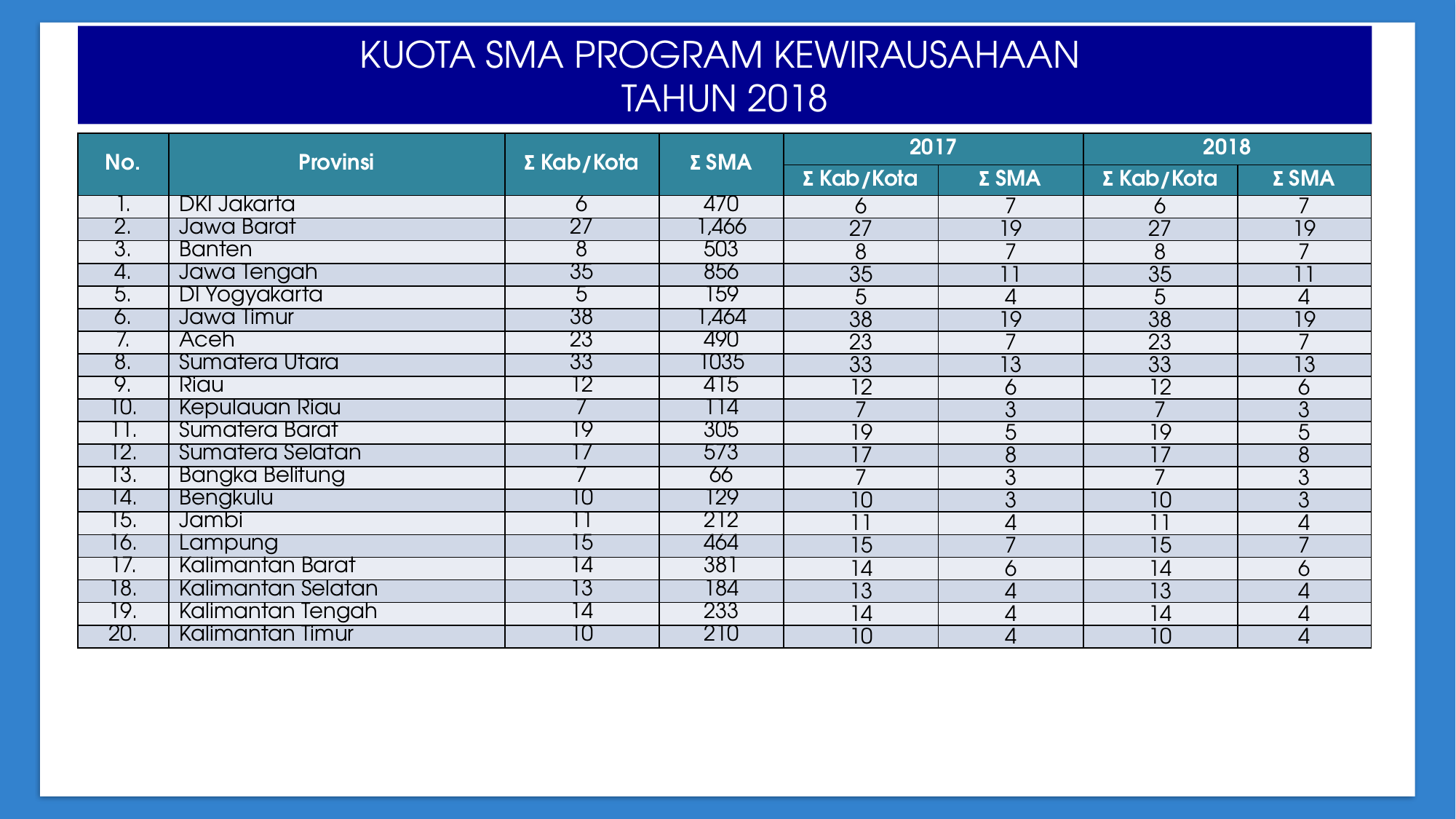

KUOTA SMA PROGRAM KEWIRAUSAHAAN
TAHUN 2018
| No. | Provinsi | Σ Kab/Kota | Σ SMA | 2017 |  | 2018 |  |
| --- | --- | --- | --- | --- | --- | --- | --- |
|  |  |  |  | Σ Kab/Kota | Σ SMA | Σ Kab/Kota | Σ SMA |
| 1. | DKI Jakarta | 6 | 470 | 6 | 7 | 6 | 7 |
| 2. | Jawa Barat | 27 | 1,466 | 27 | 19 | 27 | 19 |
| 3. | Banten | 8 | 503 | 8 | 7 | 8 | 7 |
| 4. | Jawa Tengah | 35 | 856 | 35 | 11 | 35 | 11 |
| 5. | DI Yogyakarta | 5 | 159 | 5 | 4 | 5 | 4 |
| 6. | Jawa Timur | 38 | 1,464 | 38 | 19 | 38 | 19 |
| 7. | Aceh | 23 | 490 | 23 | 7 | 23 | 7 |
| 8. | Sumatera Utara | 33 | 1035 | 33 | 13 | 33 | 13 |
| 9. | Riau | 12 | 415 | 12 | 6 | 12 | 6 |
| 10. | Kepulauan Riau | 7 | 114 | 7 | 3 | 7 | 3 |
| 11. | Sumatera Barat | 19 | 305 | 19 | 5 | 19 | 5 |
| 12. | Sumatera Selatan | 17 | 573 | 17 | 8 | 17 | 8 |
| 13. | Bangka Belitung | 7 | 66 | 7 | 3 | 7 | 3 |
| 14. | Bengkulu | 10 | 129 | 10 | 3 | 10 | 3 |
| 15. | Jambi | 11 | 212 | 11 | 4 | 11 | 4 |
| 16. | Lampung | 15 | 464 | 15 | 7 | 15 | 7 |
| 17. | Kalimantan Barat | 14 | 381 | 14 | 6 | 14 | 6 |
| 18. | Kalimantan Selatan | 13 | 184 | 13 | 4 | 13 | 4 |
| 19. | Kalimantan Tengah | 14 | 233 | 14 | 4 | 14 | 4 |
| 20. | Kalimantan Timur | 10 | 210 | 10 | 4 | 10 | 4 |